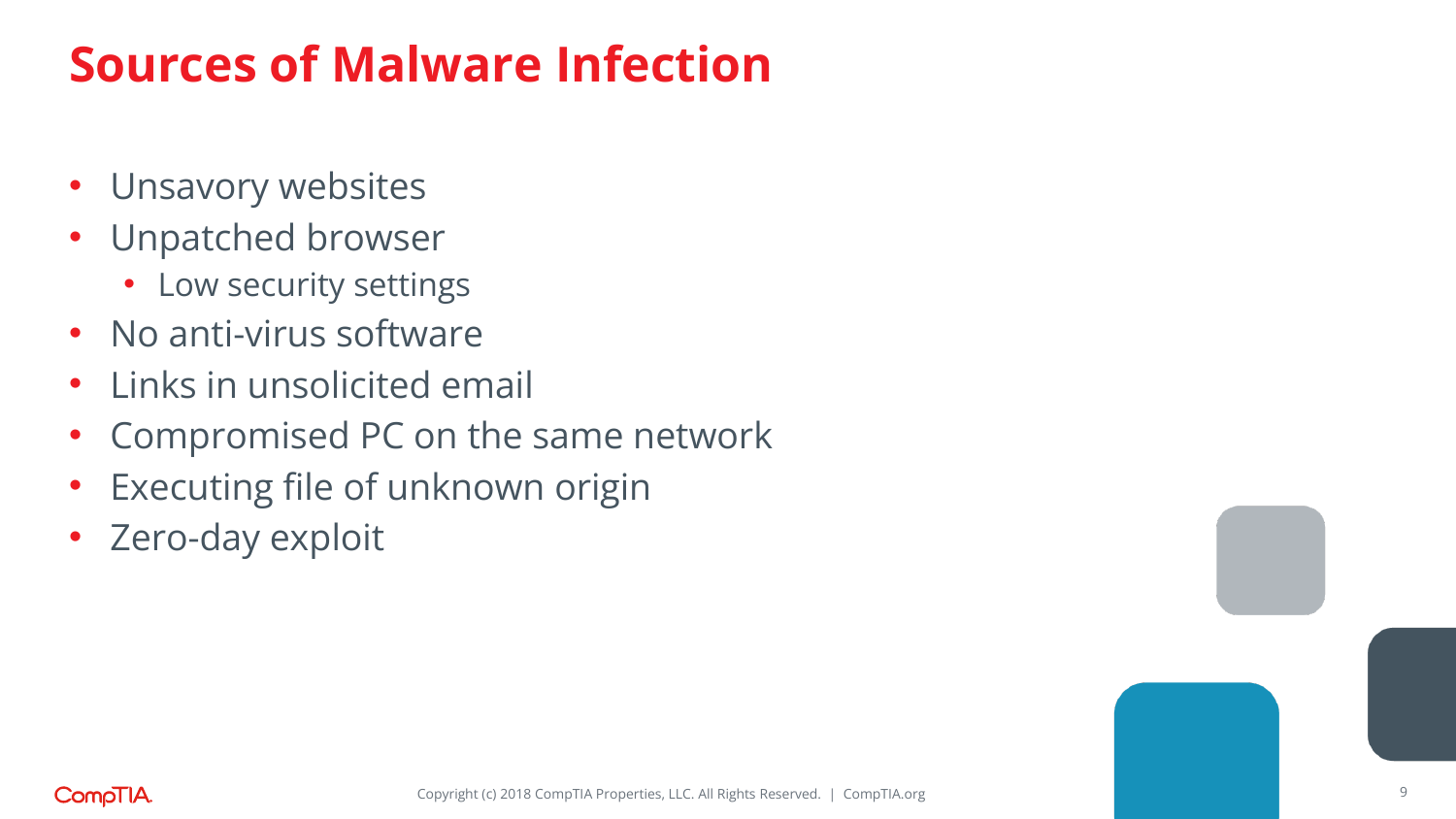

# Sources of Malware Infection
Unsavory websites
Unpatched browser
Low security settings
No anti-virus software
Links in unsolicited email
Compromised PC on the same network
Executing file of unknown origin
Zero-day exploit

9